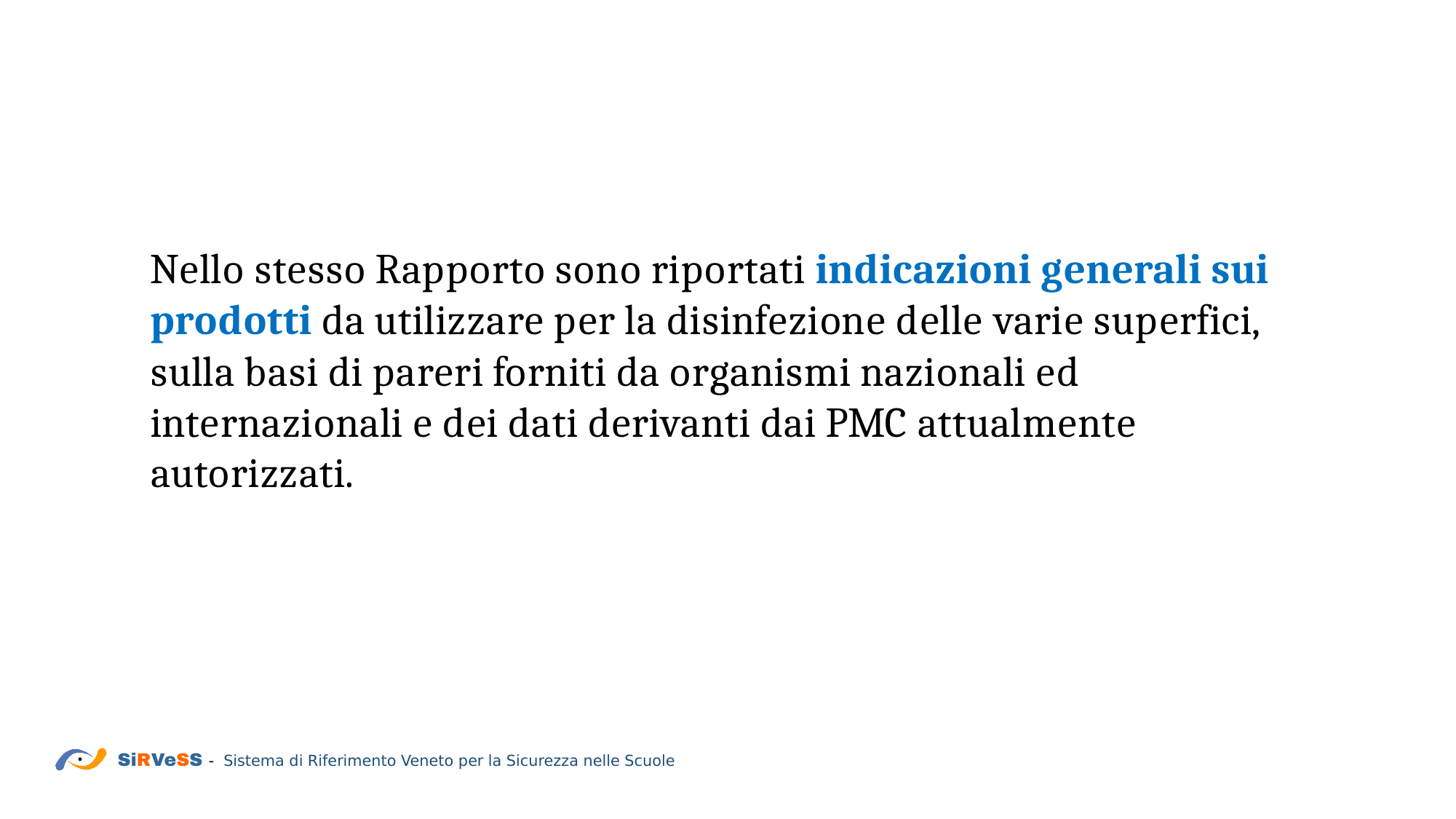

Nello stesso Rapporto sono riportati indicazioni generali sui prodotti da utilizzare per la disinfezione delle varie superfici, sulla basi di pareri forniti da organismi nazionali ed internazionali e dei dati derivanti dai PMC attualmente autorizzati.